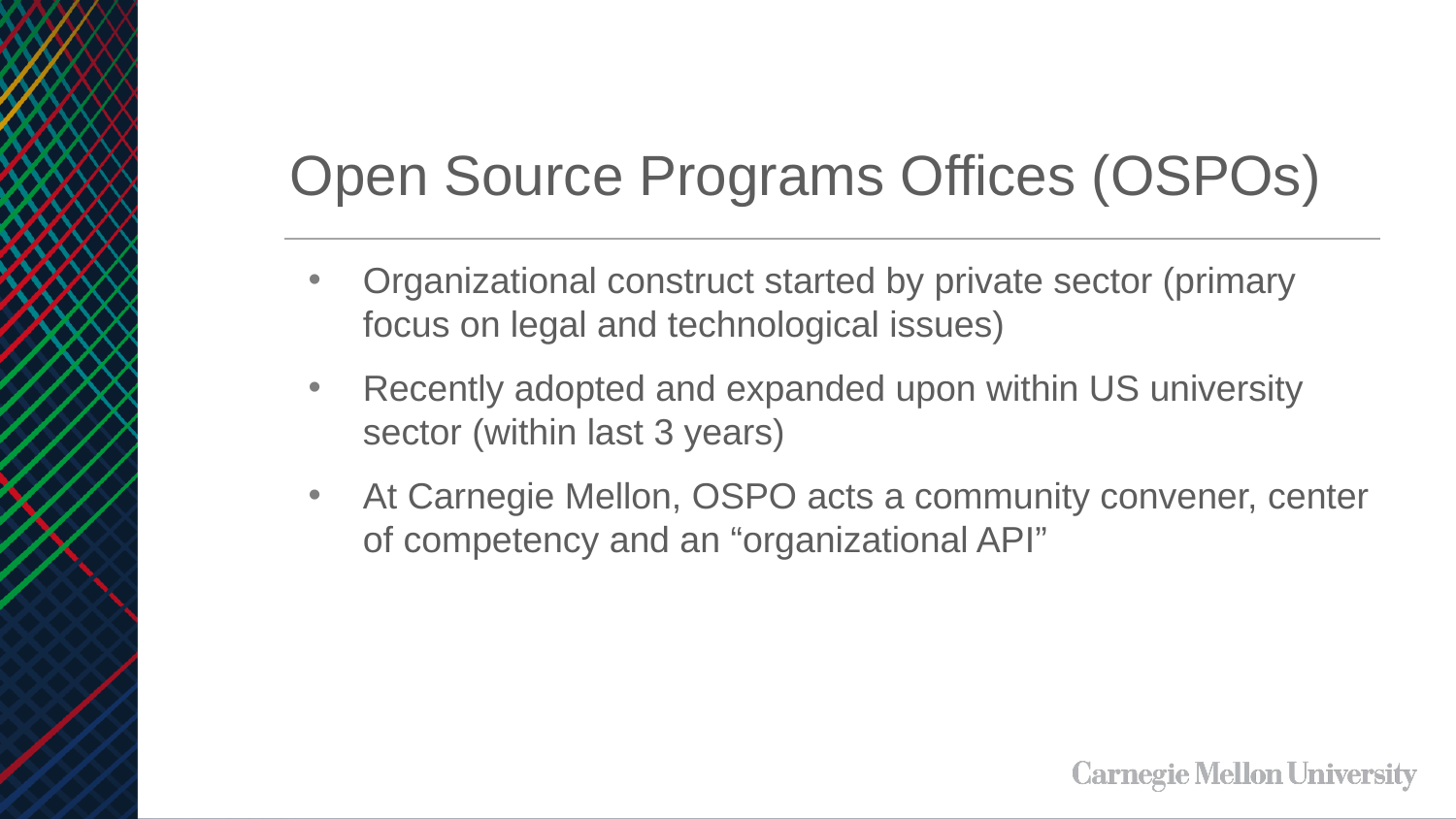

Open Source Programs Offices (OSPOs)
Organizational construct started by private sector (primary focus on legal and technological issues)
Recently adopted and expanded upon within US university sector (within last 3 years)
At Carnegie Mellon, OSPO acts a community convener, center of competency and an “organizational API”